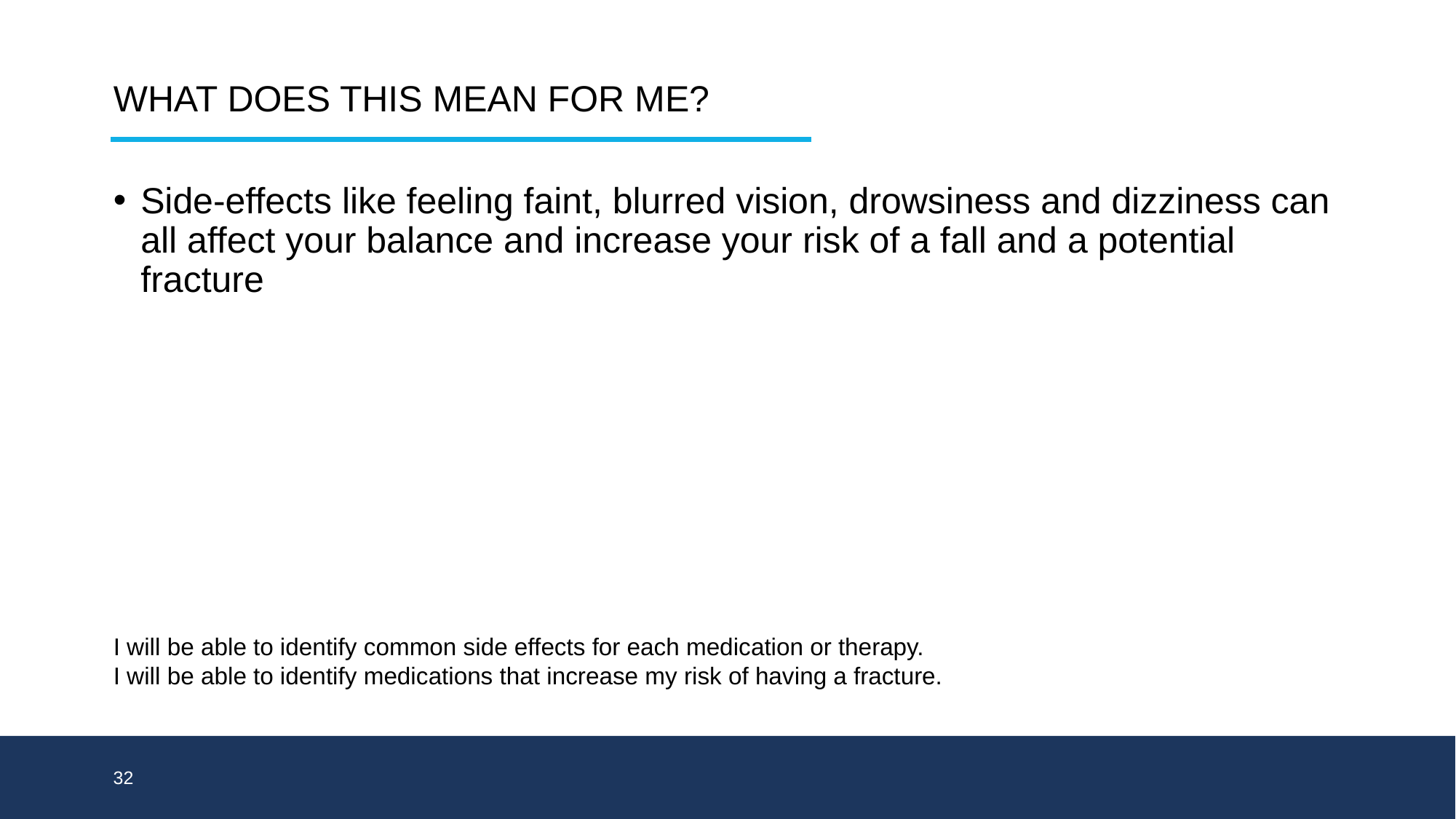

# What does this mean for me?
Side-effects like feeling faint, blurred vision, drowsiness and dizziness can all affect your balance and increase your risk of a fall and a potential fracture

I will be able to identify common side effects for each medication or therapy.
I will be able to identify medications that increase my risk of having a fracture.